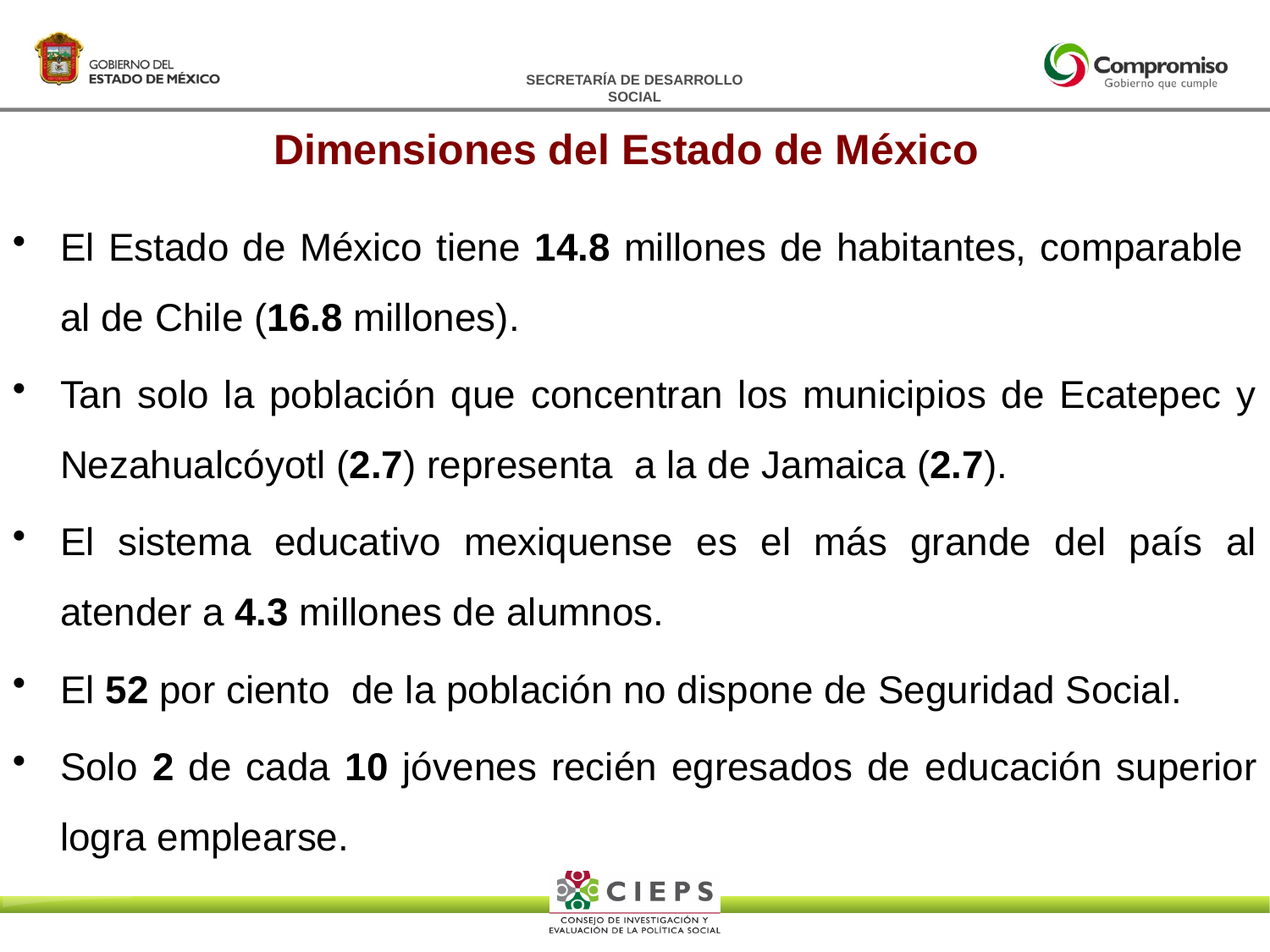

# Dimensiones del Estado de México
El Estado de México tiene 14.8 millones de habitantes, comparable  al de Chile (16.8 millones).
Tan solo la población que concentran los municipios de Ecatepec y Nezahualcóyotl (2.7) representa  a la de Jamaica (2.7).
El sistema educativo mexiquense es el más grande del país al atender a 4.3 millones de alumnos.
El 52 por ciento  de la población no dispone de Seguridad Social.
Solo 2 de cada 10 jóvenes recién egresados de educación superior logra emplearse.